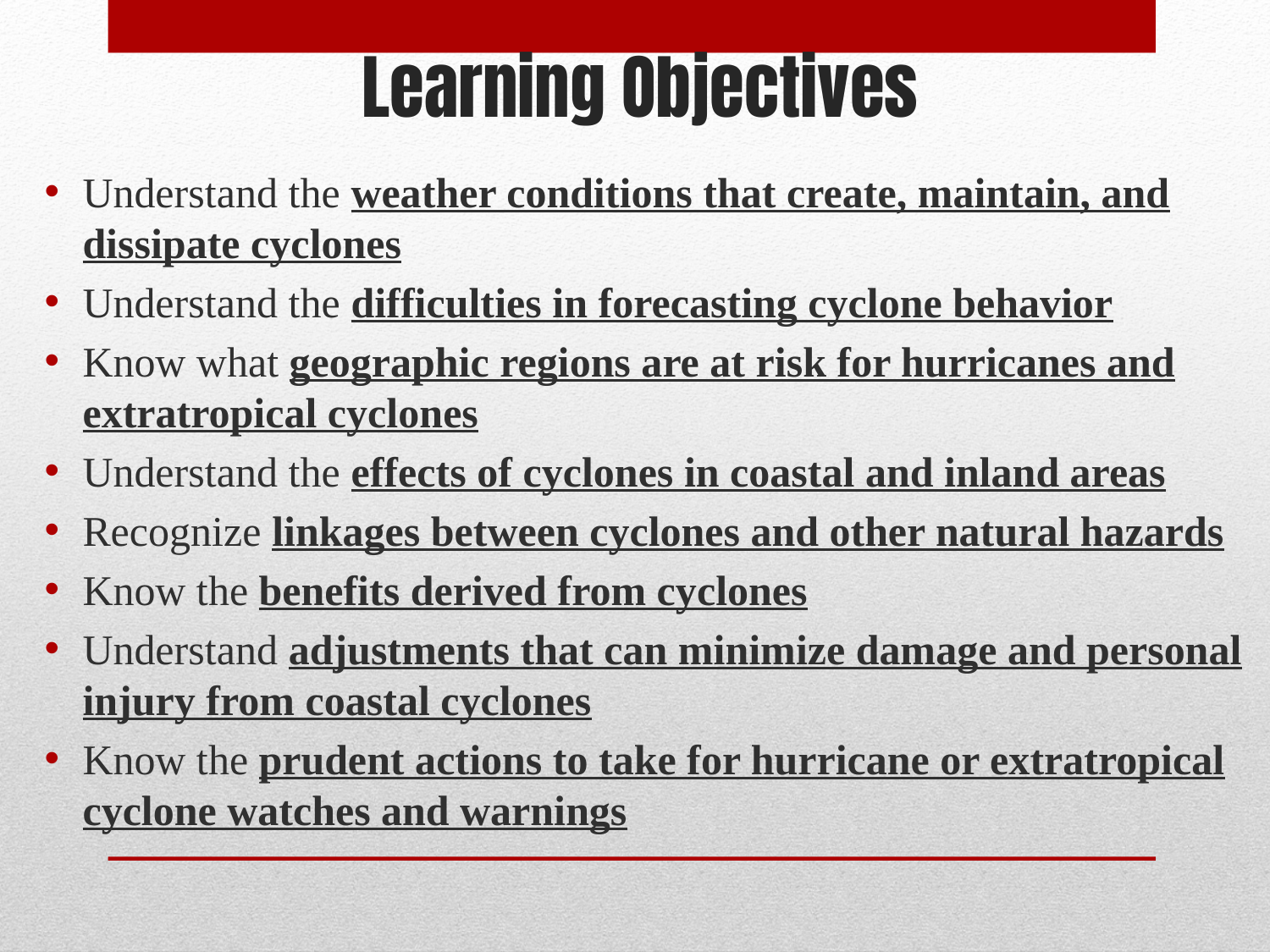

Learning Objectives
Understand the weather conditions that create, maintain, and dissipate cyclones
Understand the difficulties in forecasting cyclone behavior
Know what geographic regions are at risk for hurricanes and extratropical cyclones
Understand the effects of cyclones in coastal and inland areas
Recognize linkages between cyclones and other natural hazards
Know the benefits derived from cyclones
Understand adjustments that can minimize damage and personal injury from coastal cyclones
Know the prudent actions to take for hurricane or extratropical cyclone watches and warnings